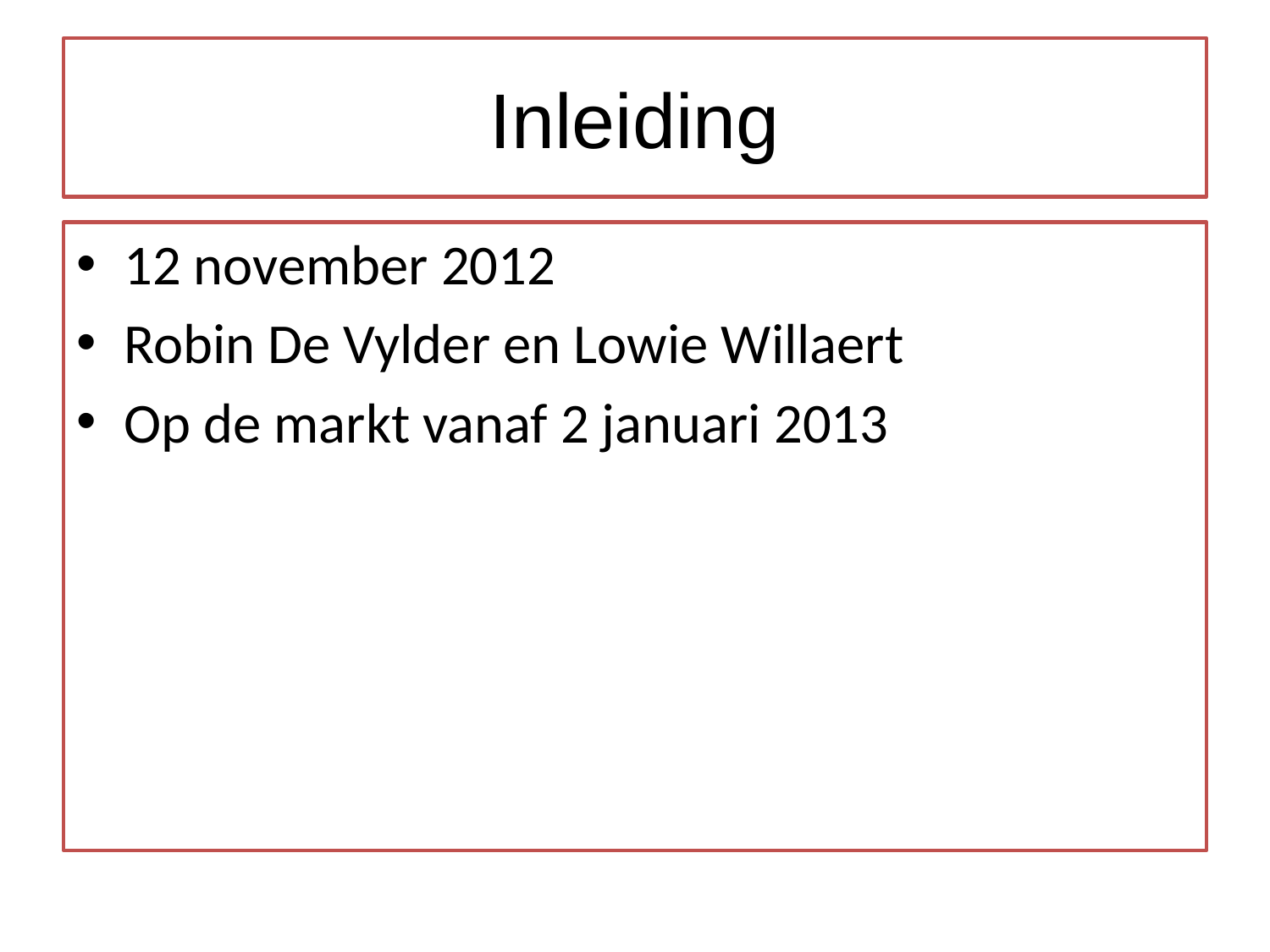

# Inleiding
12 november 2012
Robin De Vylder en Lowie Willaert
Op de markt vanaf 2 januari 2013